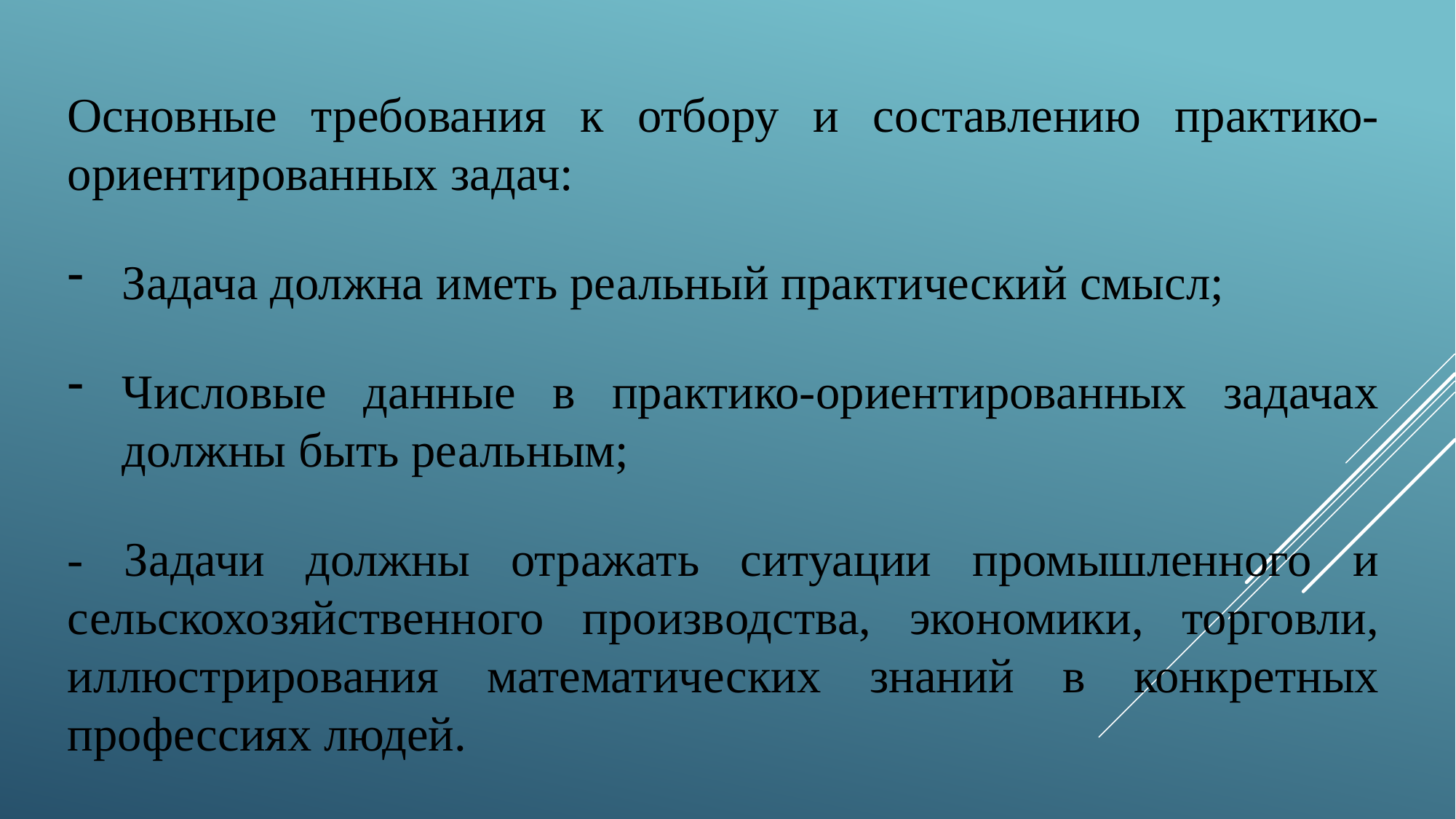

Основные требования к отбору и составлению практико-ориентированных задач:

Задача должна иметь реальный практический смысл;

Числовые данные в практико-ориентированных задачах должны быть реальным;

- Задачи должны отражать ситуации промышленного и сельскохозяйственного производства, экономики, торговли, иллюстрирования математических знаний в конкретных профессиях людей.